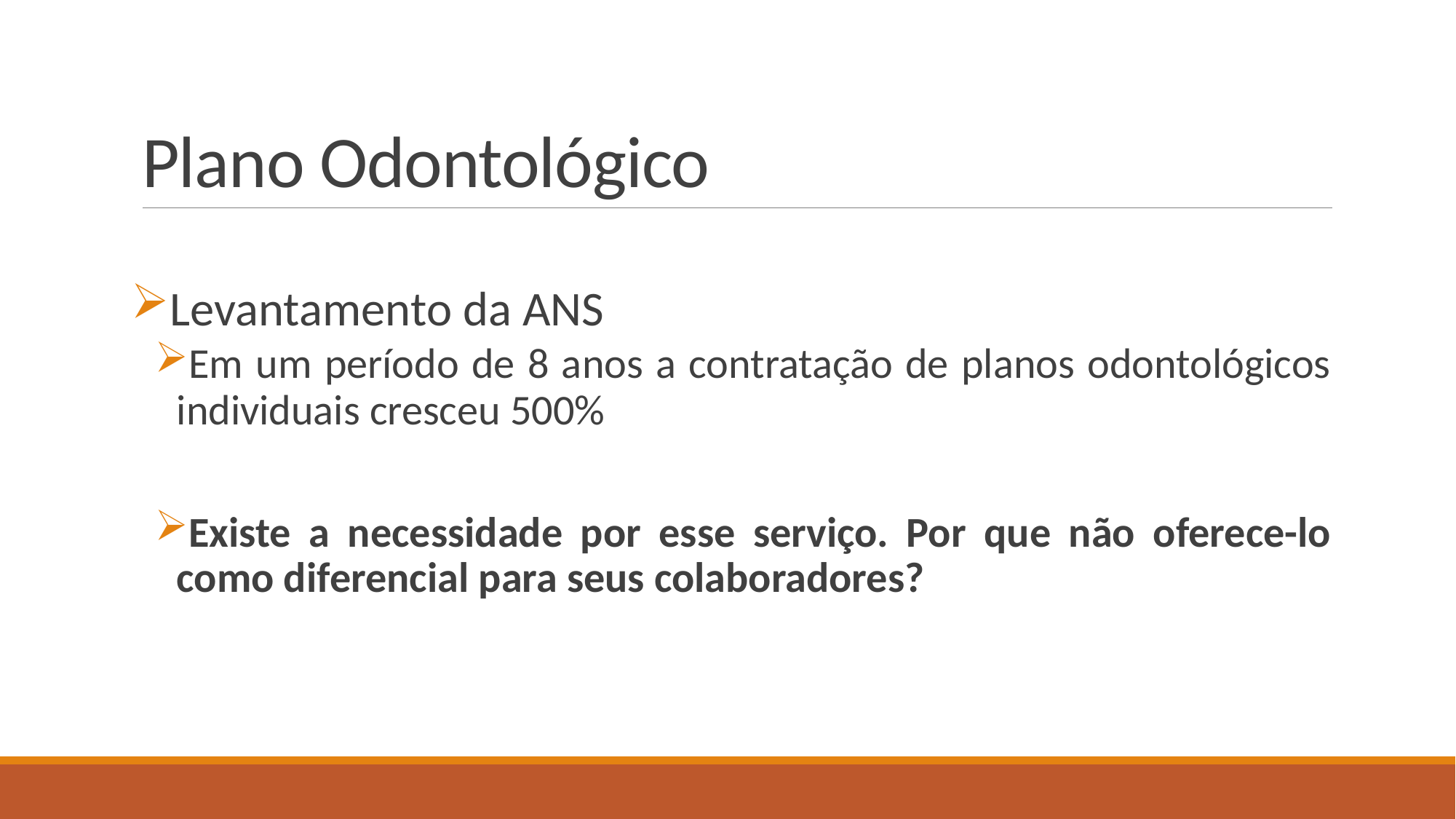

# Plano Odontológico

Levantamento da ANS
Em um período de 8 anos a contratação de planos odontológicos individuais cresceu 500%

Existe a necessidade por esse serviço. Por que não oferece-lo como diferencial para seus colaboradores?